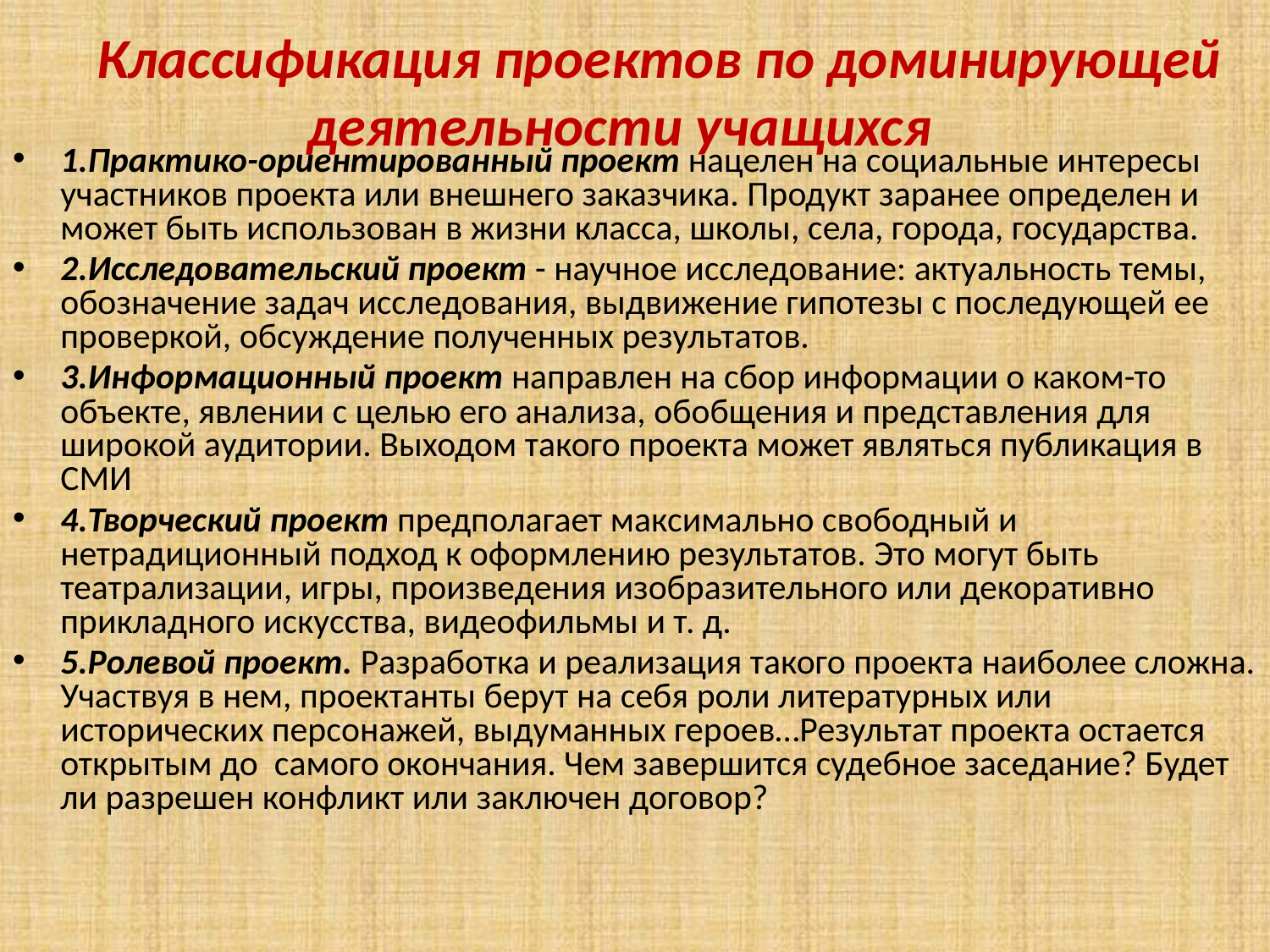

# Классификация проектов по доминирующей деятельности учащихся
1.Практико-ориентированный проект нацелен на социальные интересы участников проекта или внешнего заказчика. Продукт заранее определен и может быть использован в жизни класса, школы, села, города, государства.
2.Исследовательский проект - научное исследование: актуальность темы, обозначение задач исследования, выдвижение гипотезы с последующей ее проверкой, обсуждение полученных результатов.
3.Информационный проект направлен на сбор информации о каком-то объекте, явлении с целью его анализа, обобщения и представления для широкой аудитории. Выходом такого проекта может являться публикация в СМИ
4.Творческий проект предполагает максимально свободный и нетрадиционный подход к оформлению результатов. Это могут быть театрализации, игры, произведения изобразительного или декоративно прикладного искусства, видеофильмы и т. д.
5.Ролевой проект. Разработка и реализация такого проекта наиболее сложна. Участвуя в нем, проектанты берут на себя роли литературных или исторических персонажей, выдуманных героев…Результат проекта остается открытым до  самого окончания. Чем завершится судебное заседание? Будет ли разрешен конфликт или заключен договор?